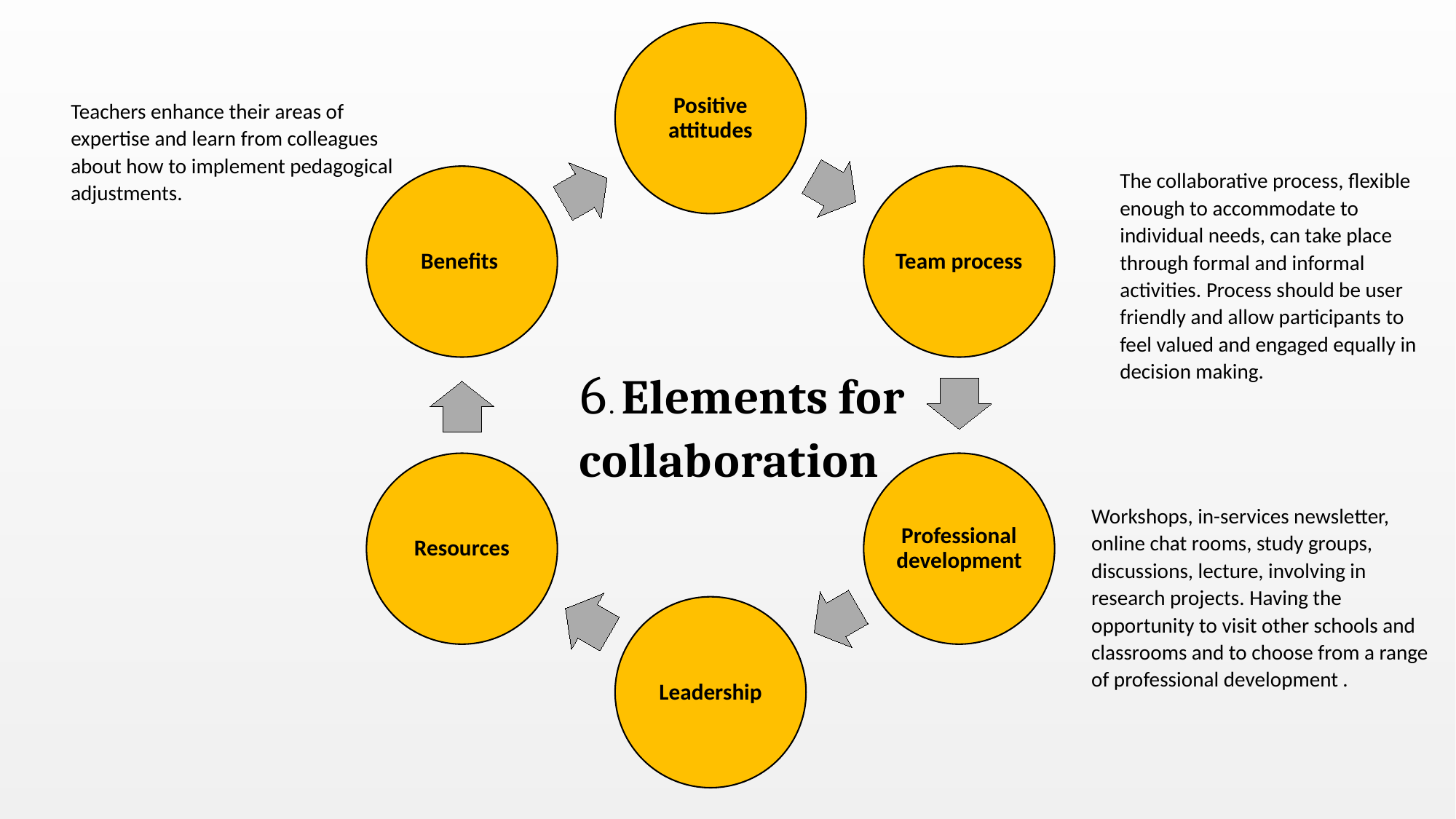

Positive attitudes

Team process

Professional development

Leadership

Resources

Benefits

Teachers enhance their areas of expertise and learn from colleagues about how to implement pedagogical adjustments.
The collaborative process, flexible enough to accommodate to individual needs, can take place through formal and informal activities. Process should be user friendly and allow participants to feel valued and engaged equally in decision making.
6. Elements for collaboration
Workshops, in-services newsletter, online chat rooms, study groups, discussions, lecture, involving in research projects. Having the opportunity to visit other schools and classrooms and to choose from a range of professional development .